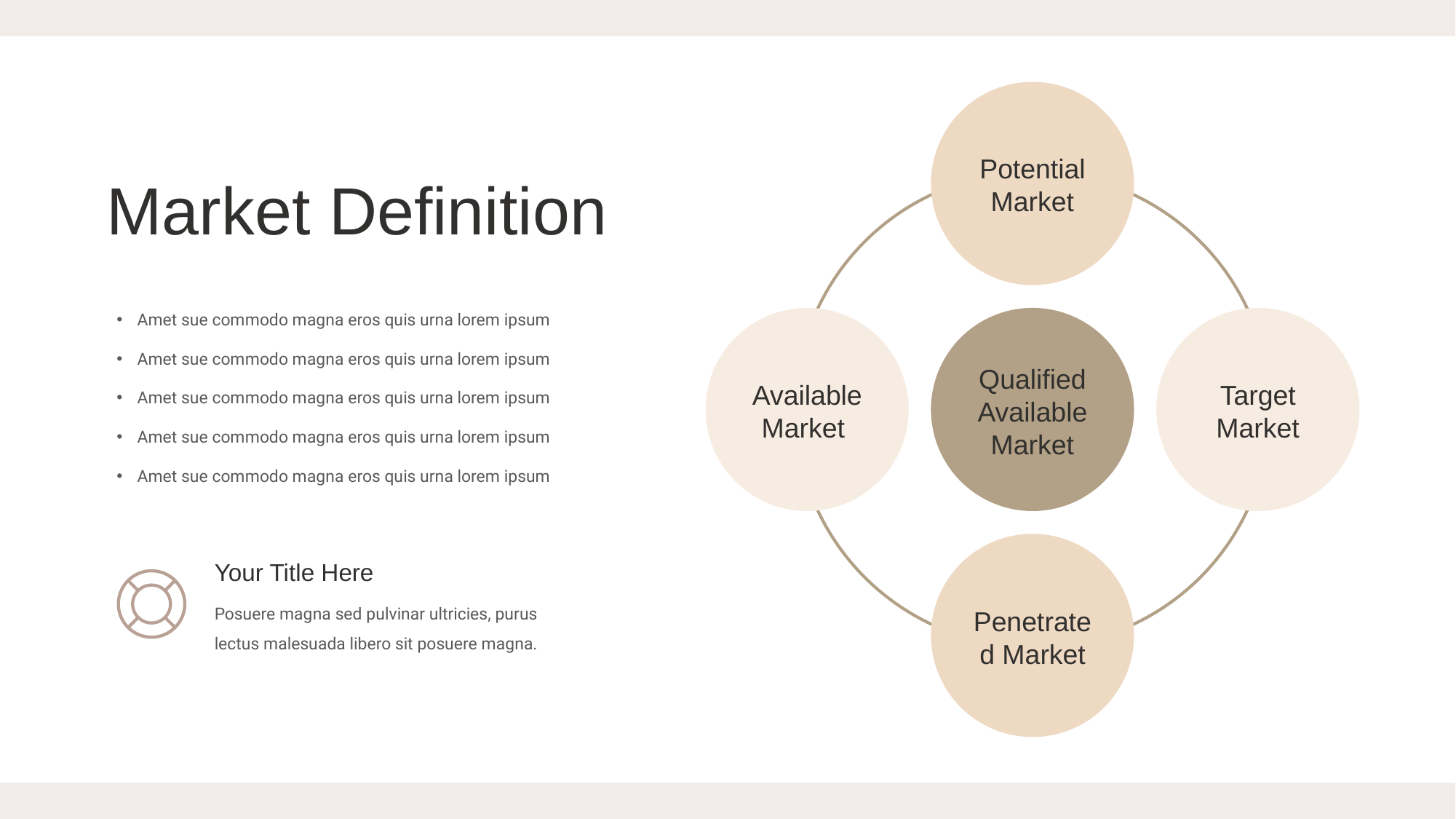

Potential Market
Market Definition

Amet sue commodo magna eros quis urna lorem ipsum
Amet sue commodo magna eros quis urna lorem ipsum
Amet sue commodo magna eros quis urna lorem ipsum
Amet sue commodo magna eros quis urna lorem ipsum
Amet sue commodo magna eros quis urna lorem ipsum

Qualified Available Market
Available Market
Target Market

Your Title Here
Posuere magna sed pulvinar ultricies, purus lectus malesuada libero sit posuere magna.

Penetrated Market